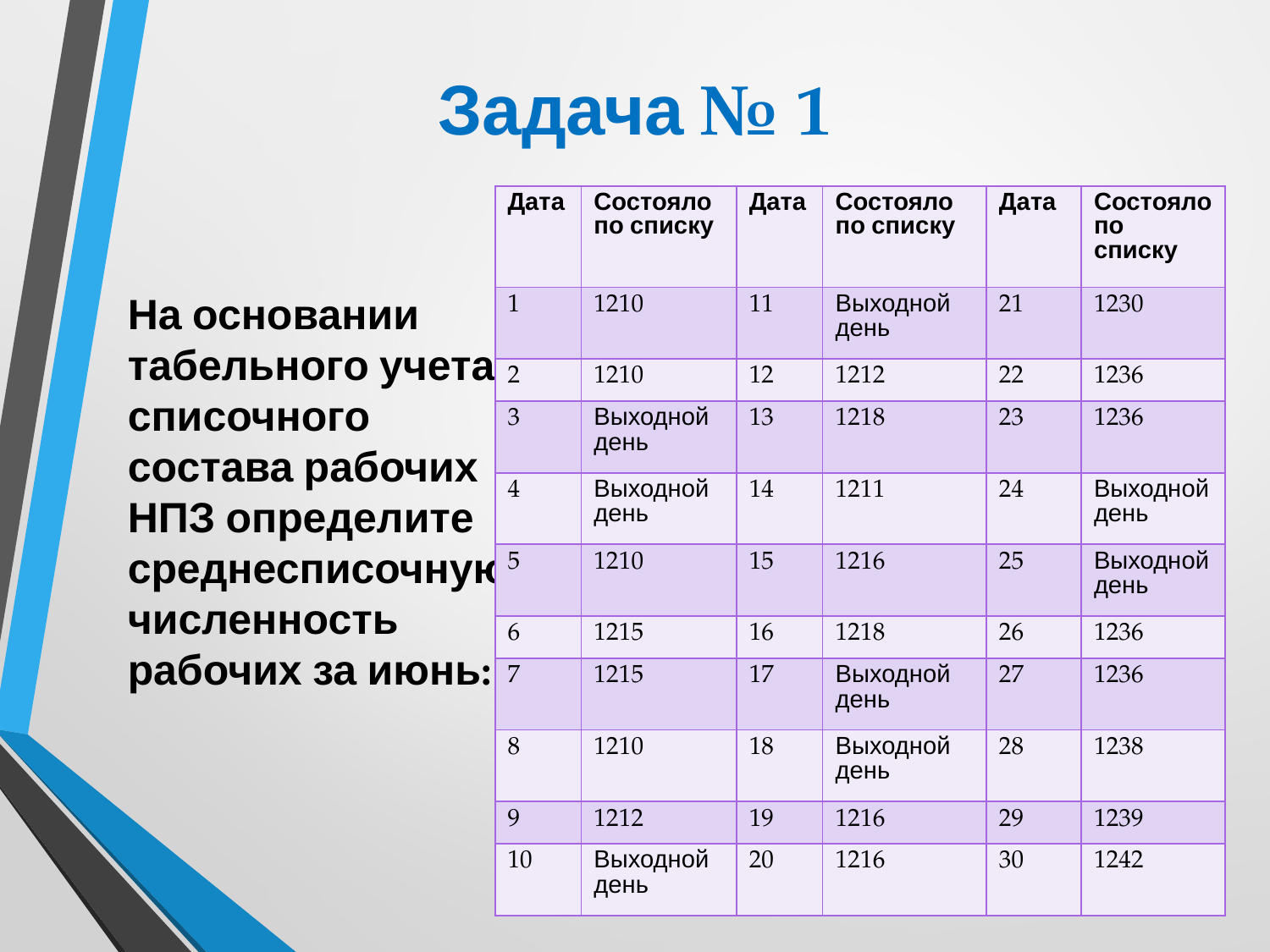

# Задача № 1
На основании табельного учета списочного состава рабочих НПЗ определите среднесписочную численность рабочих за июнь:
| Дата | Состояло по списку | Дата | Состояло по списку | Дата | Состояло по списку |
| --- | --- | --- | --- | --- | --- |
| 1 | 1210 | 11 | Выходной день | 21 | 1230 |
| 2 | 1210 | 12 | 1212 | 22 | 1236 |
| 3 | Выходной день | 13 | 1218 | 23 | 1236 |
| 4 | Выходной день | 14 | 1211 | 24 | Выходной день |
| 5 | 1210 | 15 | 1216 | 25 | Выходной день |
| 6 | 1215 | 16 | 1218 | 26 | 1236 |
| 7 | 1215 | 17 | Выходной день | 27 | 1236 |
| 8 | 1210 | 18 | Выходной день | 28 | 1238 |
| 9 | 1212 | 19 | 1216 | 29 | 1239 |
| 10 | Выходной день | 20 | 1216 | 30 | 1242 |